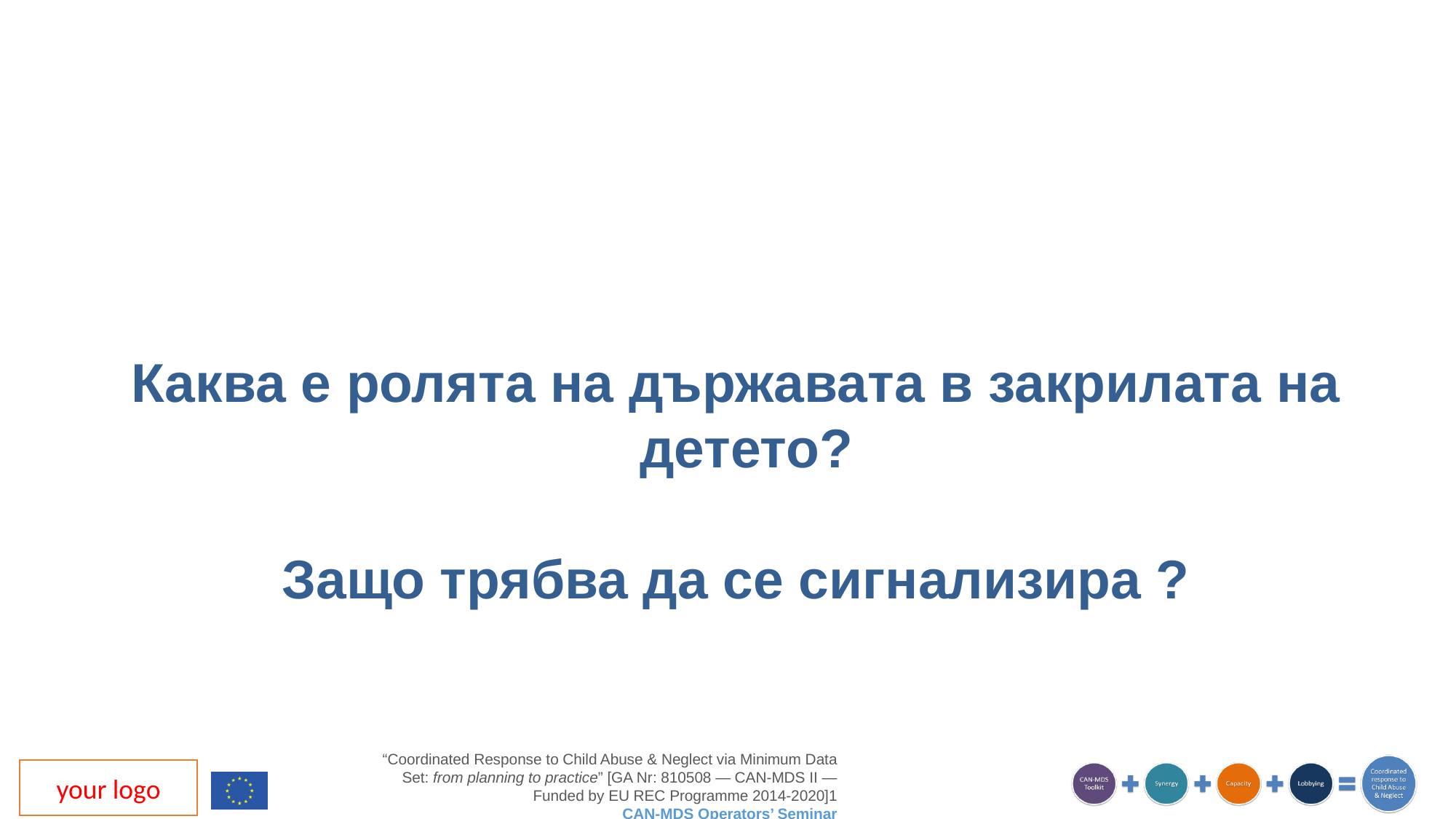

Каква е ролята на държавата в закрилата на детето?

Защо трябва да се сигнализира ?